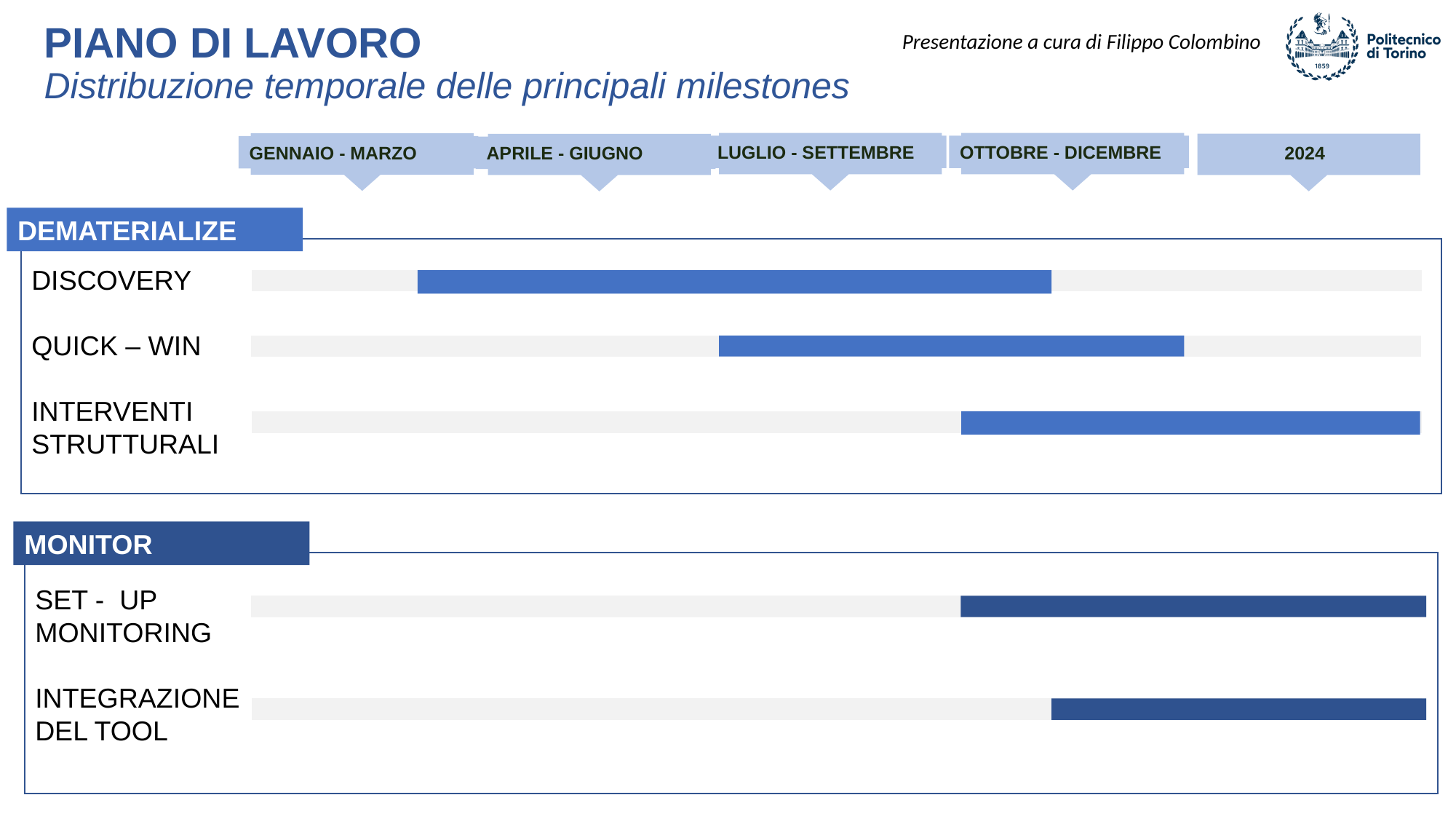

PIANO DI LAVORO
Distribuzione temporale delle principali milestones

LUGLIO - SETTEMBRE

OTTOBRE - DICEMBRE

GENNAIO - MARZO

2024

APRILE - GIUGNO
DEMATERIALIZE

DISCOVERY

QUICK – WIN

INTERVENTI STRUTTURALI

MONITOR

SET -  UP
MONITORING

INTEGRAZIONE
DEL TOOL